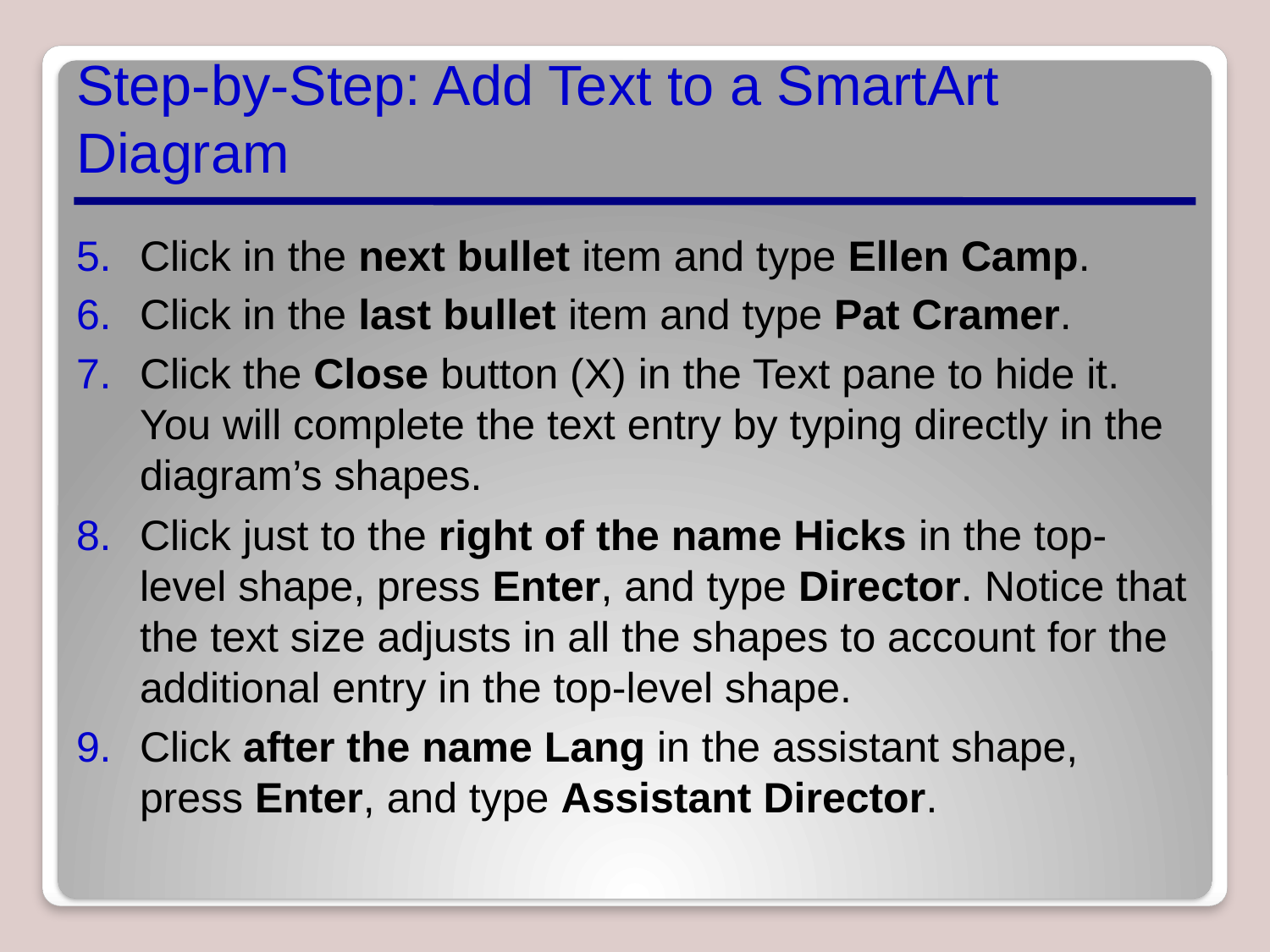

# Step-by-Step: Add Text to a SmartArt Diagram
Click in the next bullet item and type Ellen Camp.
Click in the last bullet item and type Pat Cramer.
Click the Close button (X) in the Text pane to hide it. You will complete the text entry by typing directly in the diagram’s shapes.
Click just to the right of the name Hicks in the top-level shape, press Enter, and type Director. Notice that the text size adjusts in all the shapes to account for the additional entry in the top-level shape.
Click after the name Lang in the assistant shape, press Enter, and type Assistant Director.